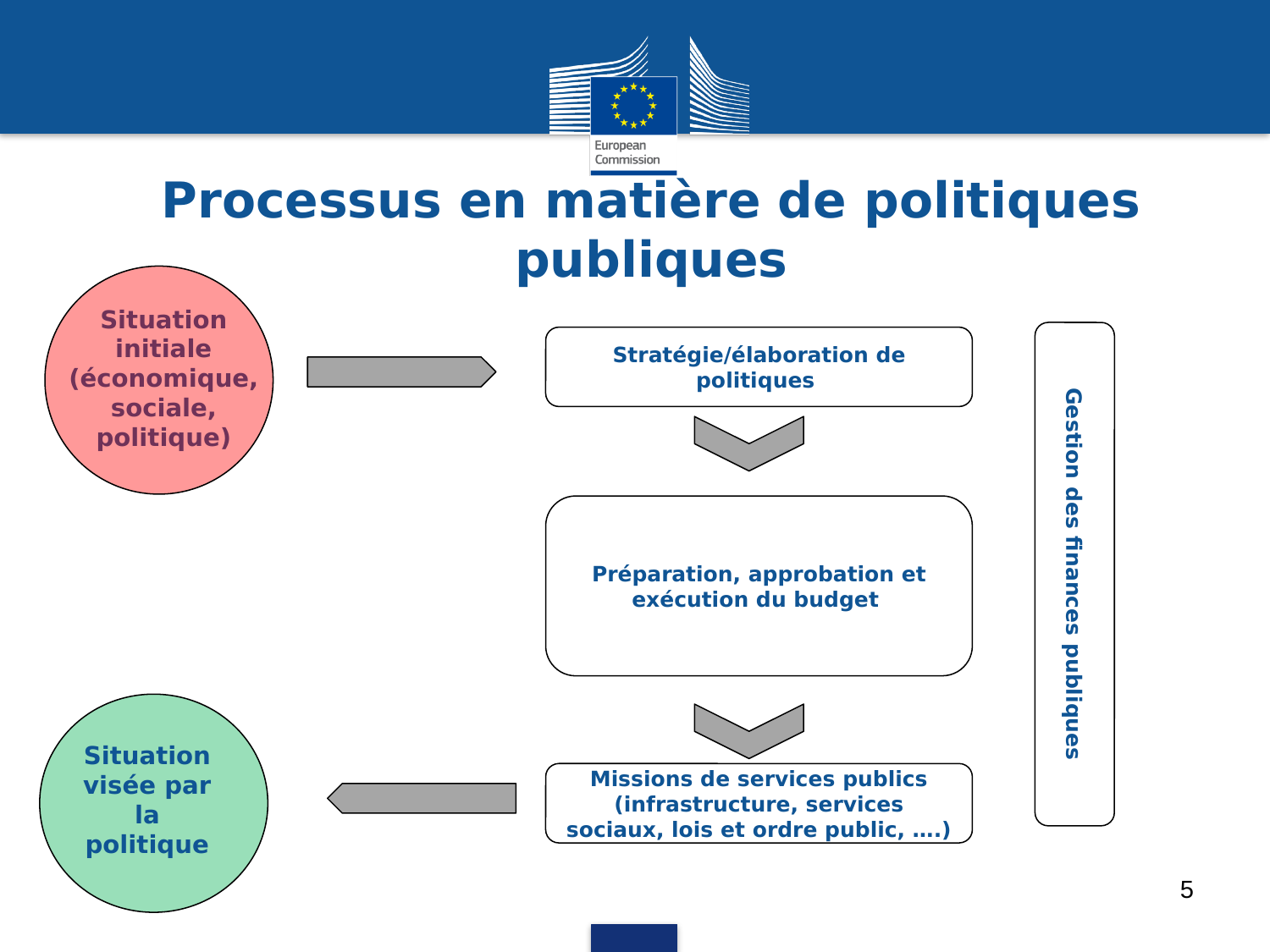

# Processus en matière de politiques publiques

Situation initiale (économique, sociale, politique)
Stratégie/élaboration de politiques

Préparation, approbation et exécution du budget
Gestion des finances publiques

Situation visée par la politique
Missions de services publics (infrastructure, services sociaux, lois et ordre public, ….)

5